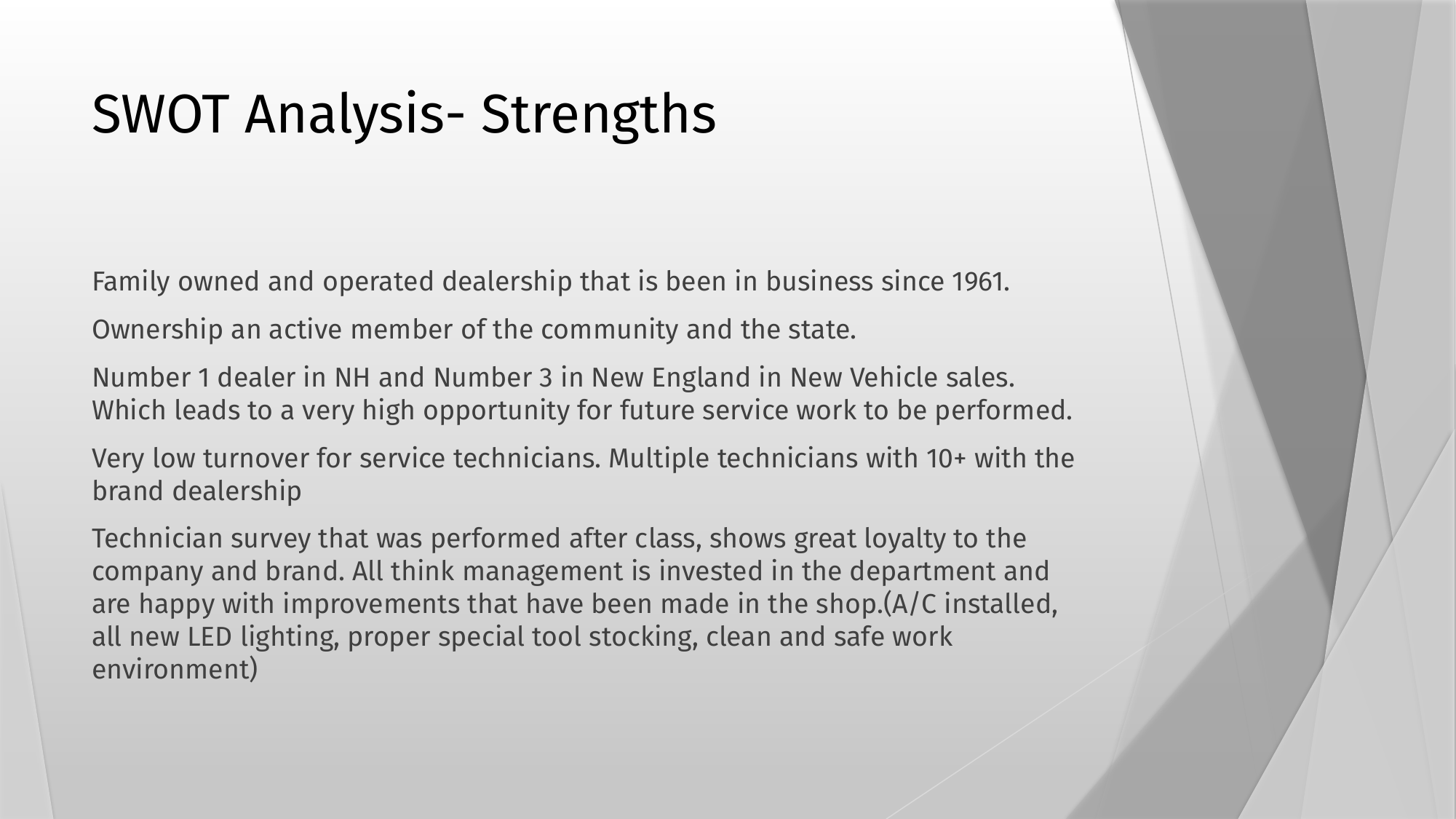

# SWOT Analysis- Strengths
Family owned and operated dealership that is been in business since 1961.
Ownership an active member of the community and the state.
Number 1 dealer in NH and Number 3 in New England in New Vehicle sales. Which leads to a very high opportunity for future service work to be performed.
Very low turnover for service technicians. Multiple technicians with 10+ with the brand dealership
Technician survey that was performed after class, shows great loyalty to the company and brand. All think management is invested in the department and are happy with improvements that have been made in the shop.(A/C installed, all new LED lighting, proper special tool stocking, clean and safe work environment)